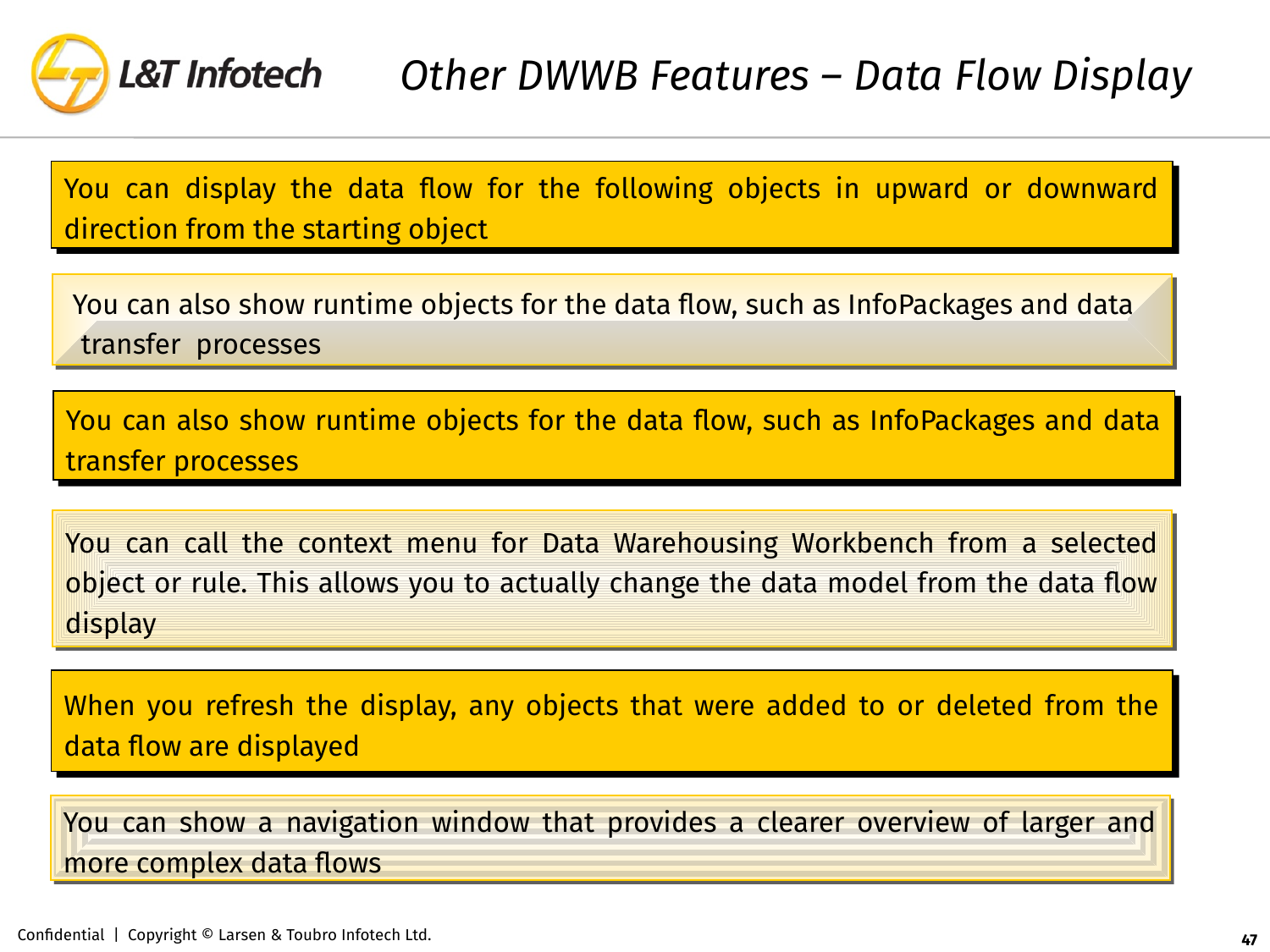

# Other DWWB Features – Data Flow Display
You can display the data flow for the following objects in upward or downward direction from the starting object
 You can also show runtime objects for the data flow, such as InfoPackages and data transfer  processes
You can also show runtime objects for the data flow, such as InfoPackages and data transfer processes
You can call the context menu for Data Warehousing Workbench from a selected object or rule. This allows you to actually change the data model from the data flow display
When you refresh the display, any objects that were added to or deleted from the data flow are displayed
You can show a navigation window that provides a clearer overview of larger and more complex data flows
Confidential  |  Copyright © Larsen & Toubro Infotech Ltd.
47